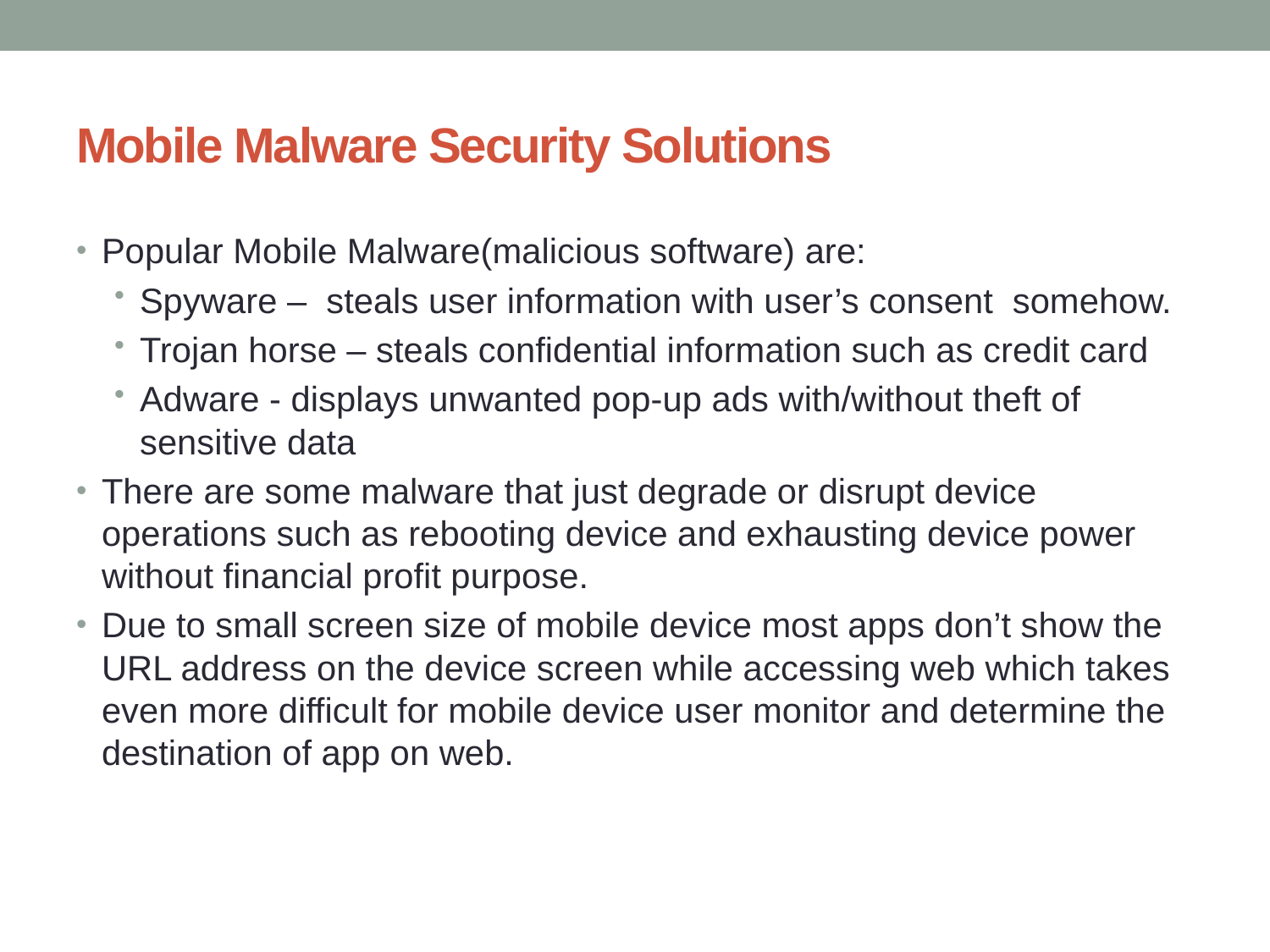

# Mobile Malware Security Solutions
Popular Mobile Malware(malicious software) are:
Spyware –  steals user information with user’s consent  somehow.
Trojan horse – steals confidential information such as credit card
Adware - displays unwanted pop-up ads with/without theft of sensitive data
There are some malware that just degrade or disrupt device operations such as rebooting device and exhausting device power without financial profit purpose.
Due to small screen size of mobile device most apps don’t show the URL address on the device screen while accessing web which takes even more difficult for mobile device user monitor and determine the destination of app on web.